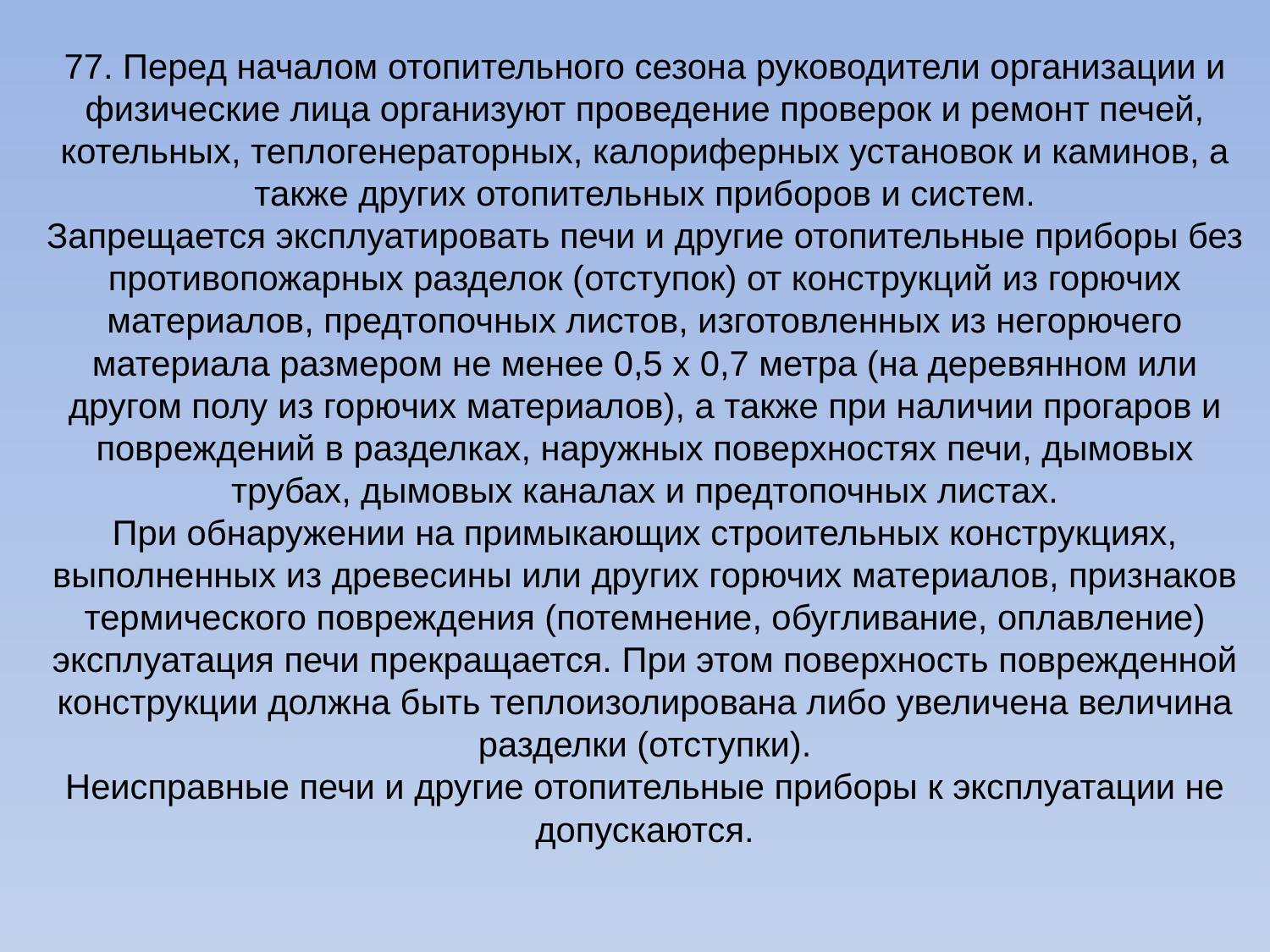

# 77. Перед началом отопительного сезона руководители организации и физические лица организуют проведение проверок и ремонт печей, котельных, теплогенераторных, калориферных установок и каминов, а также других отопительных приборов и систем. Запрещается эксплуатировать печи и другие отопительные приборы без противопожарных разделок (отступок) от конструкций из горючих материалов, предтопочных листов, изготовленных из негорючего материала размером не менее 0,5 х 0,7 метра (на деревянном или другом полу из горючих материалов), а также при наличии прогаров и повреждений в разделках, наружных поверхностях печи, дымовых трубах, дымовых каналах и предтопочных листах. При обнаружении на примыкающих строительных конструкциях, выполненных из древесины или других горючих материалов, признаков термического повреждения (потемнение, обугливание, оплавление) эксплуатация печи прекращается. При этом поверхность поврежденной конструкции должна быть теплоизолирована либо увеличена величина разделки (отступки). Неисправные печи и другие отопительные приборы к эксплуатации не допускаются.